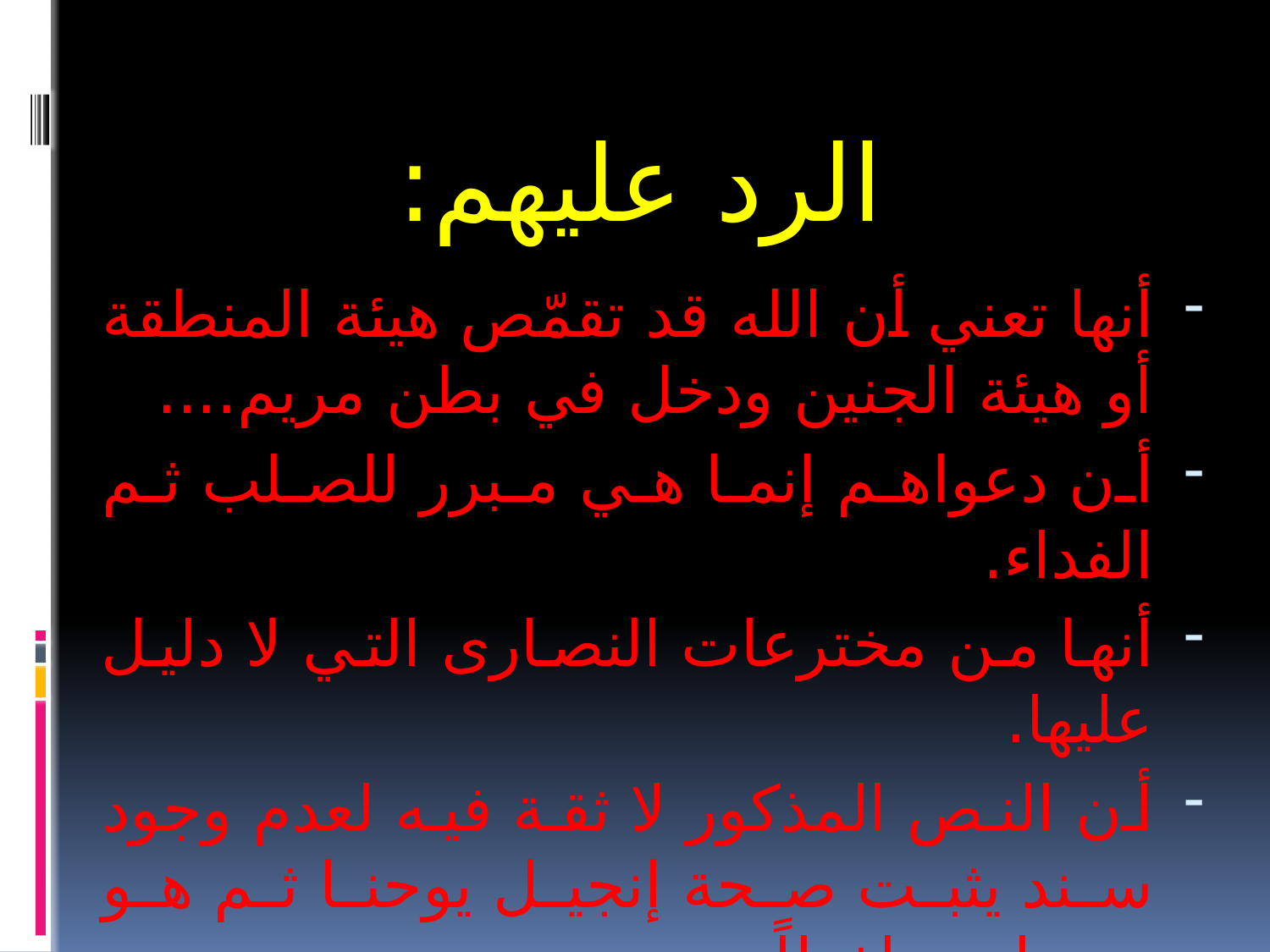

الرد عليهم:

أنها تعني أن الله قد تقمّص هيئة المنطقة أو هيئة الجنين ودخل في بطن مريم....
أن دعواهم إنما هي مبرر للصلب ثم الفداء.
أنها من مخترعات النصارى التي لا دليل عليها.
أن النص المذكور لا ثقة فيه لعدم وجود سند يثبت صحة إنجيل يوحنا ثم هو مضطرب لفظاً ومعنى.